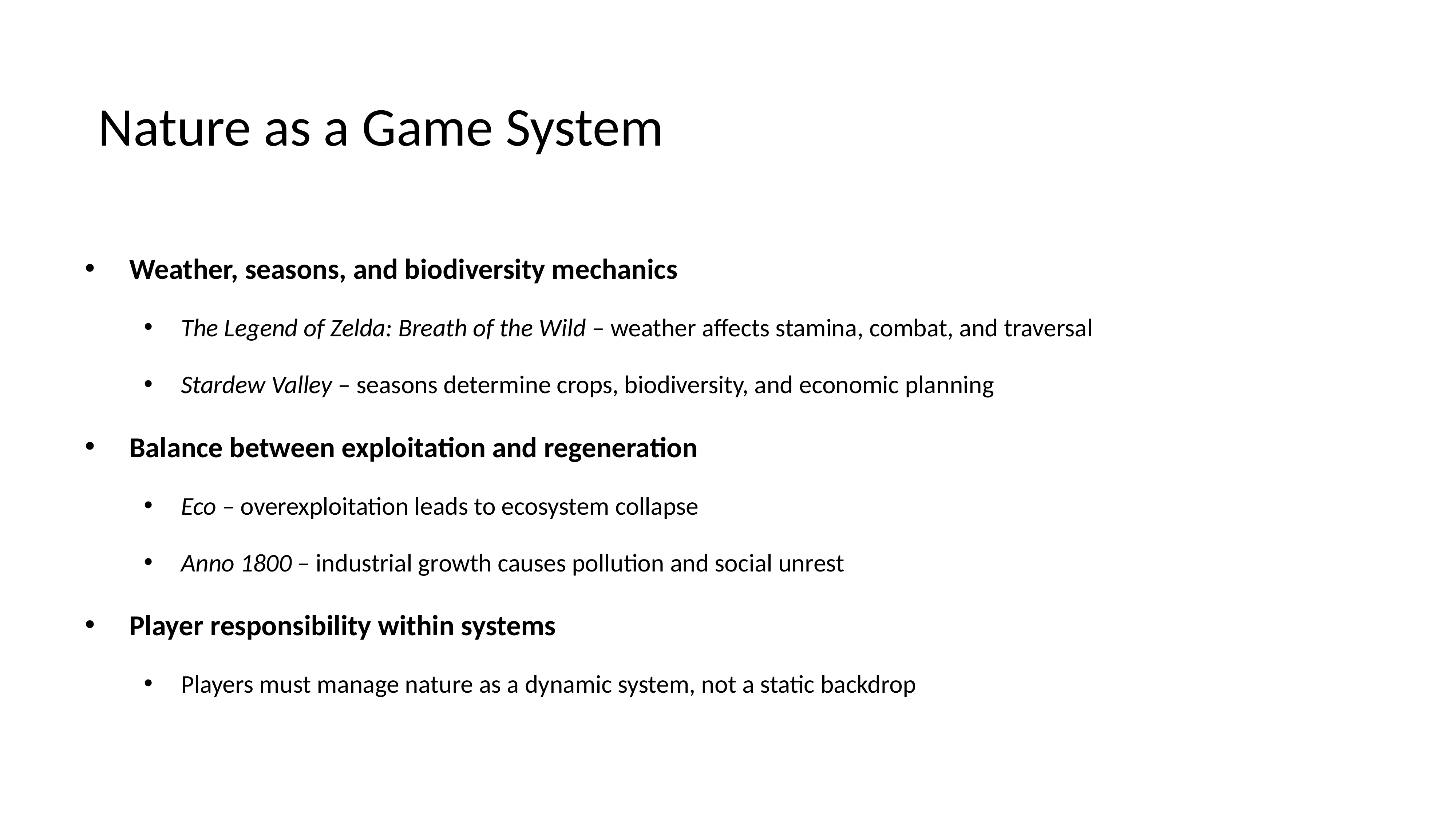

# Nature as a Game System
Weather, seasons, and biodiversity mechanics
The Legend of Zelda: Breath of the Wild – weather affects stamina, combat, and traversal
Stardew Valley – seasons determine crops, biodiversity, and economic planning
Balance between exploitation and regeneration
Eco – overexploitation leads to ecosystem collapse
Anno 1800 – industrial growth causes pollution and social unrest
Player responsibility within systems
Players must manage nature as a dynamic system, not a static backdrop